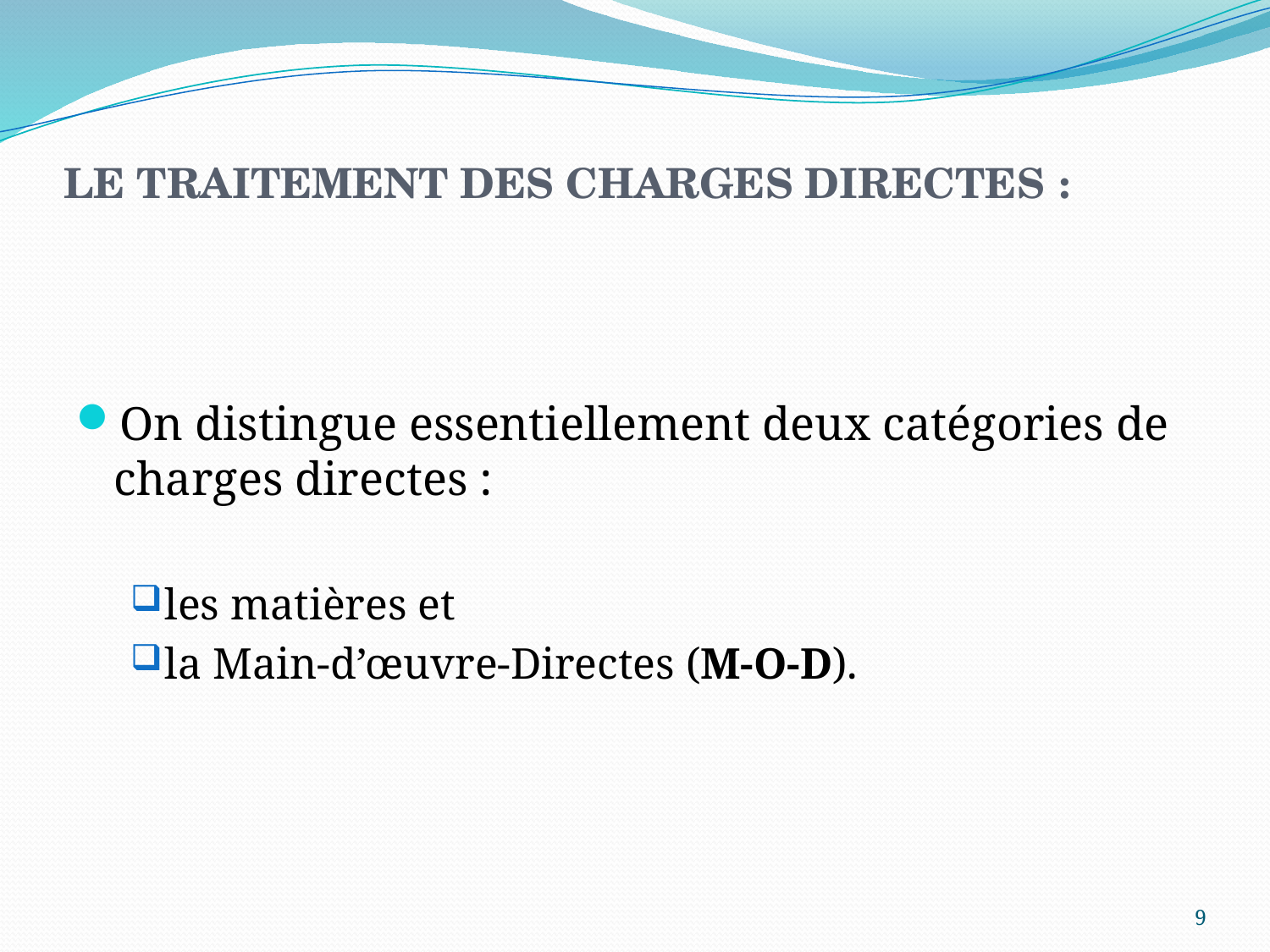

# Le traitement des charges directes :
On distingue essentiellement deux catégories de charges directes :

les matières et
la Main-d’œuvre-Directes (M-O-D).

9